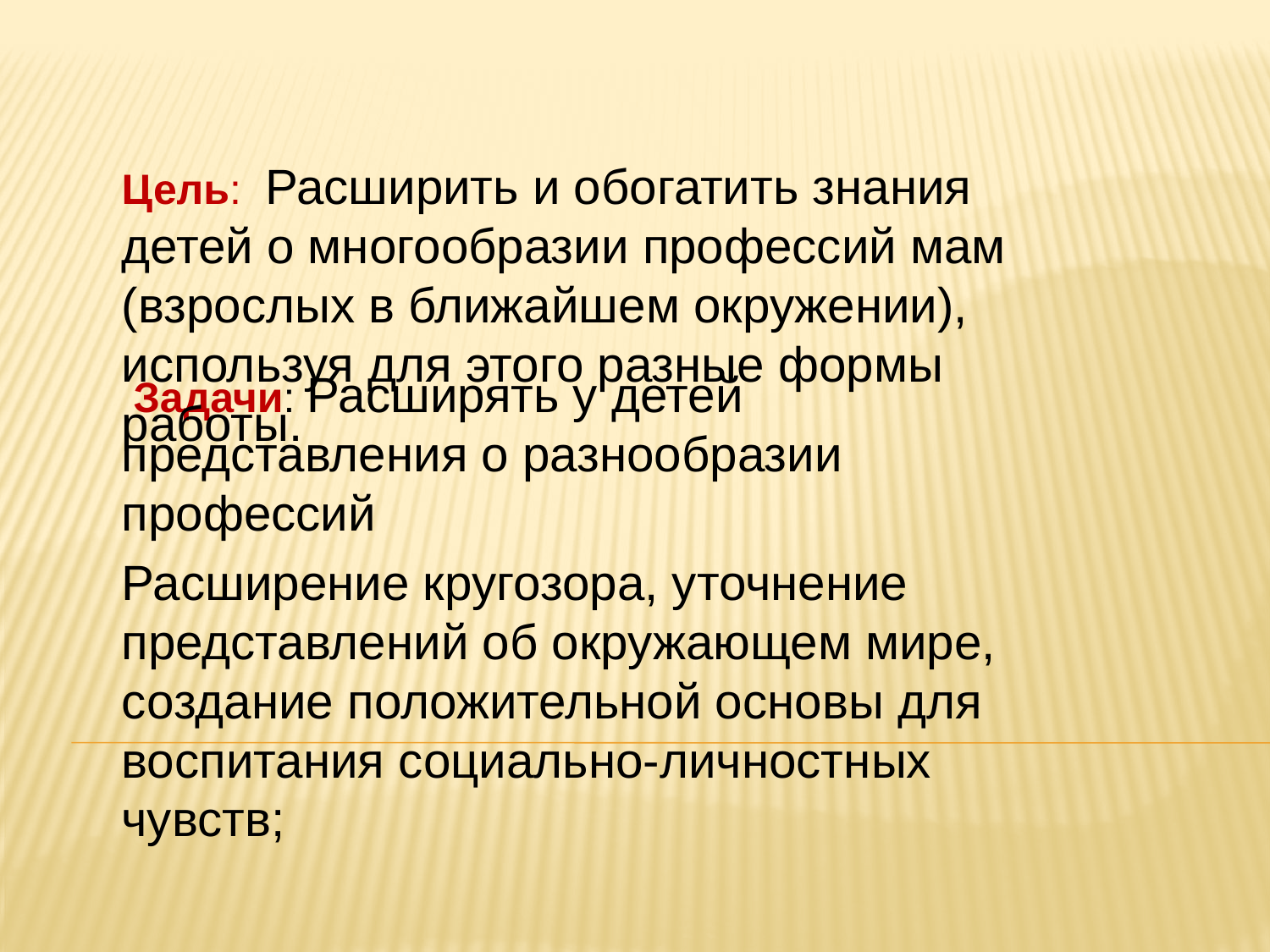

Цель:  Расширить и обогатить знания детей о многообразии профессий мам (взрослых в ближайшем окружении), используя для этого разные формы работы.
 Задачи: Расширять у детей представления о разнообразии профессий
Расширение кругозора, уточнение представлений об окружающем мире, создание положительной основы для воспитания социально-личностных чувств;

#